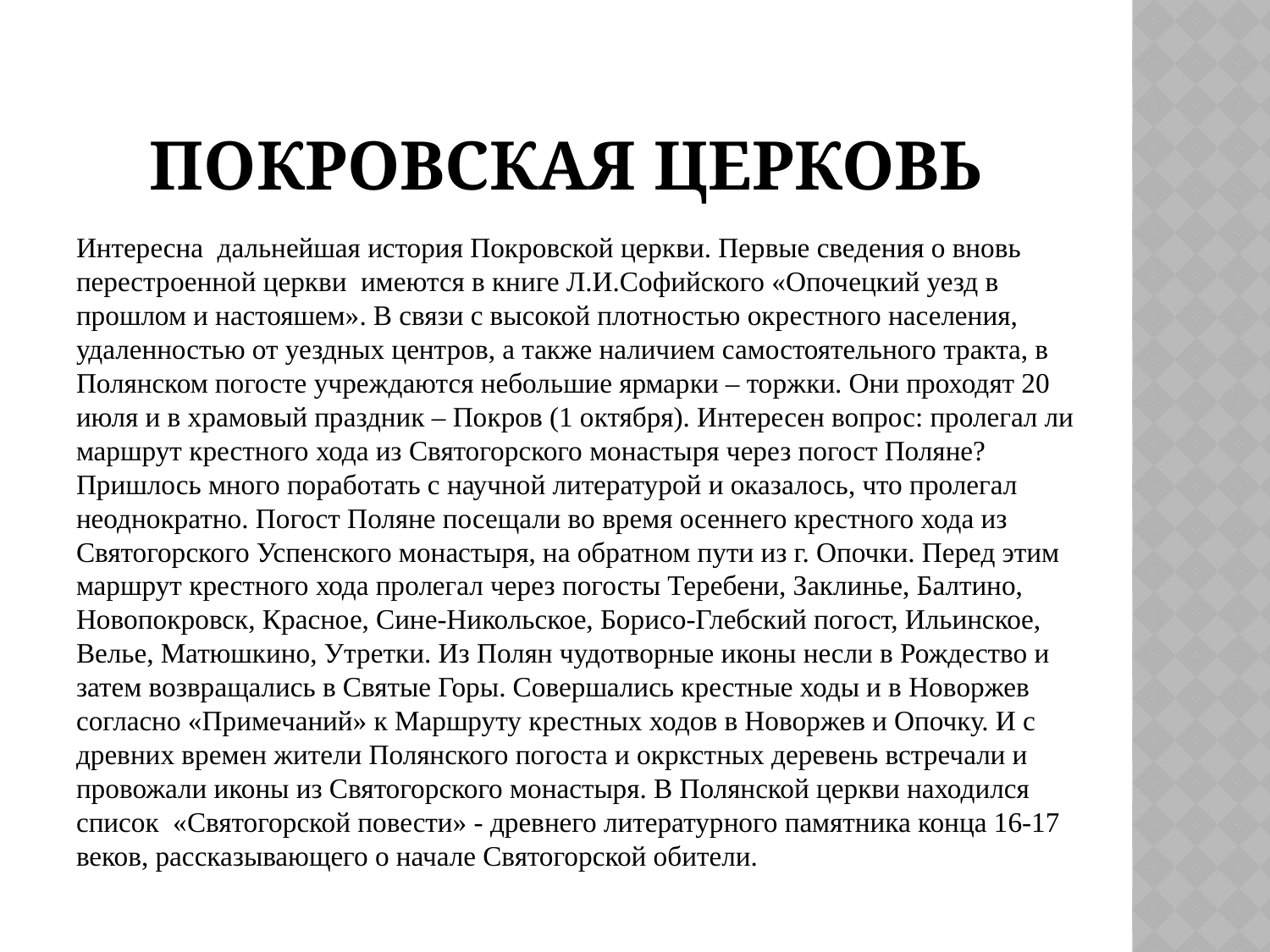

# Покровская церковь
Интересна  дальнейшая история Покровской церкви. Первые сведения о вновь перестроенной церкви  имеются в книге Л.И.Софийского «Опочецкий уезд в прошлом и настояшем». В связи с высокой плотностью окрестного населения, удаленностью от уездных центров, а также наличием самостоятельного тракта, в Полянском погосте учреждаются небольшие ярмарки – торжки. Они проходят 20 июля и в храмовый праздник – Покров (1 октября). Интересен вопрос: пролегал ли маршрут крестного хода из Святогорского монастыря через погост Поляне? Пришлось много поработать с научной литературой и оказалось, что пролегал неоднократно. Погост Поляне посещали во время осеннего крестного хода из Святогорского Успенского монастыря, на обратном пути из г. Опочки. Перед этим маршрут крестного хода пролегал через погосты Теребени, Заклинье, Балтино, Новопокровск, Красное, Сине-Никольское, Борисо-Глебский погост, Ильинское, Велье, Матюшкино, Утретки. Из Полян чудотворные иконы несли в Рождество и затем возвращались в Святые Горы. Совершались крестные ходы и в Новоржев согласно «Примечаний» к Маршруту крестных ходов в Новоржев и Опочку. И с древних времен жители Полянского погоста и окркстных деревень встречали и провожали иконы из Святогорского монастыря. В Полянской церкви находился список  «Святогорской повести» - древнего литературного памятника конца 16-17 веков, рассказывающего о начале Святогорской обители.